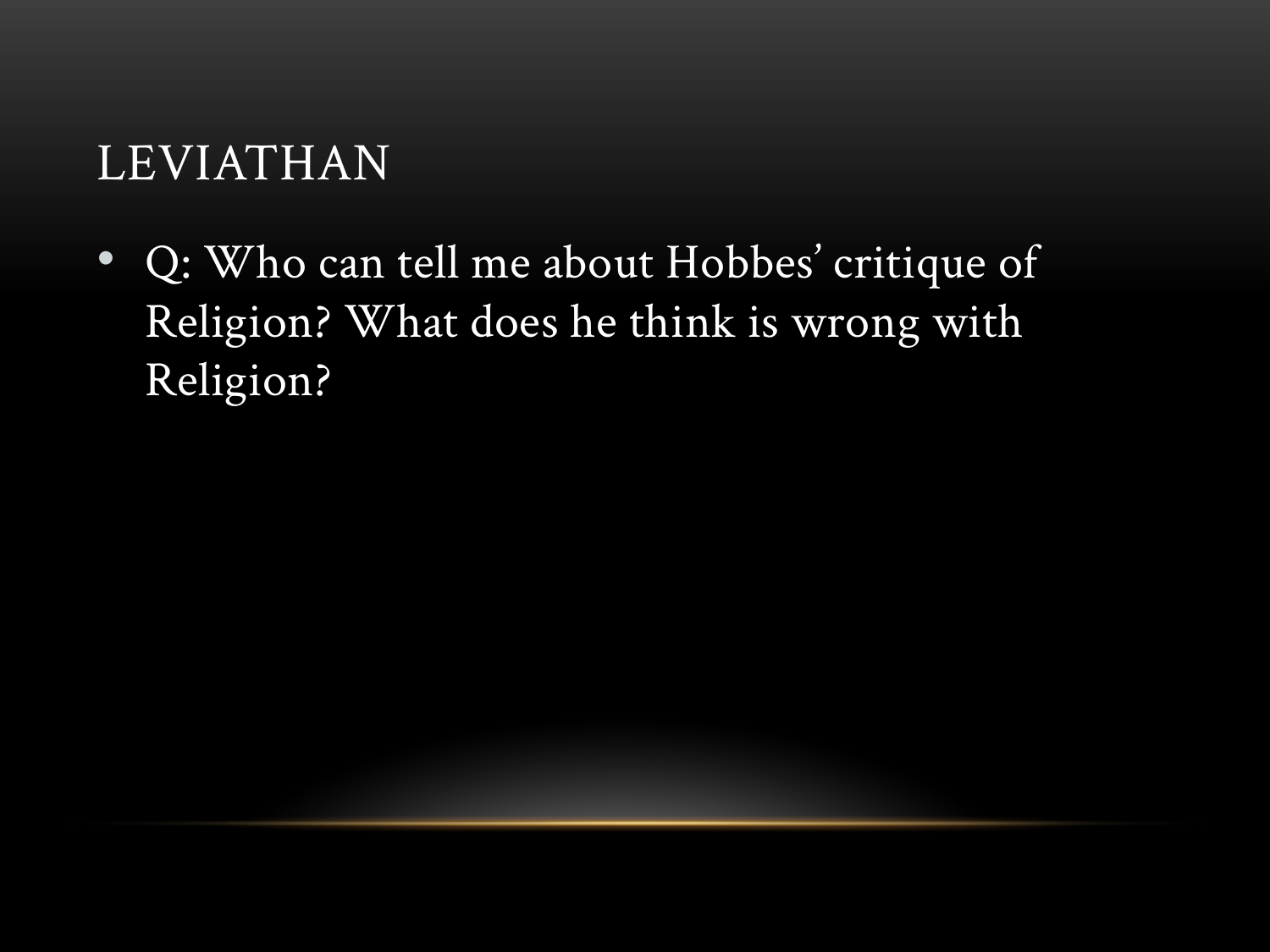

# Leviathan
Q: Who can tell me about Hobbes’ critique of Religion? What does he think is wrong with Religion?